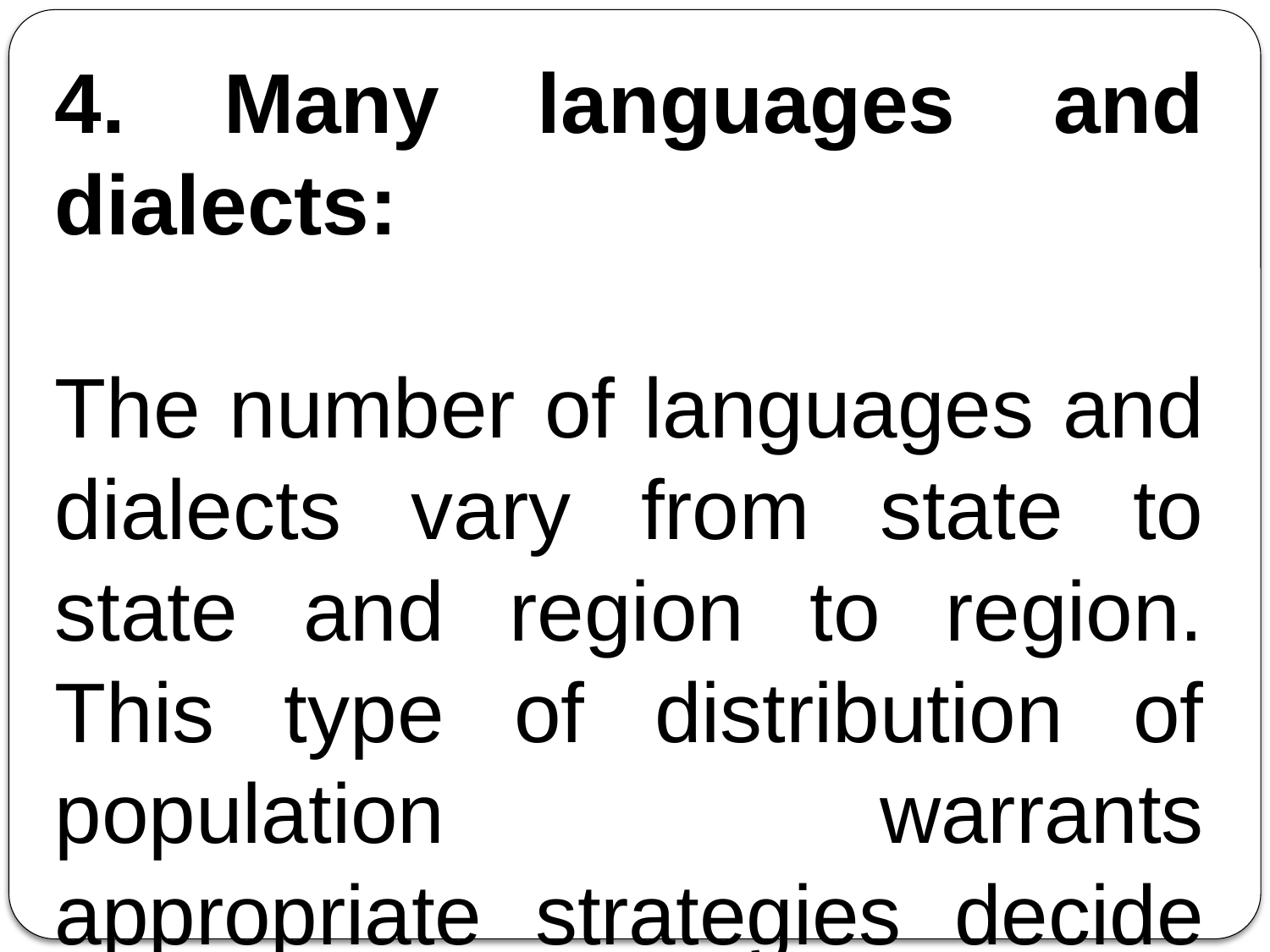

4. Many languages and dialects:

The number of languages and dialects vary from state to state and region to region. This type of distribution of population warrants appropriate strategies decide the extent of coverage of rural market.